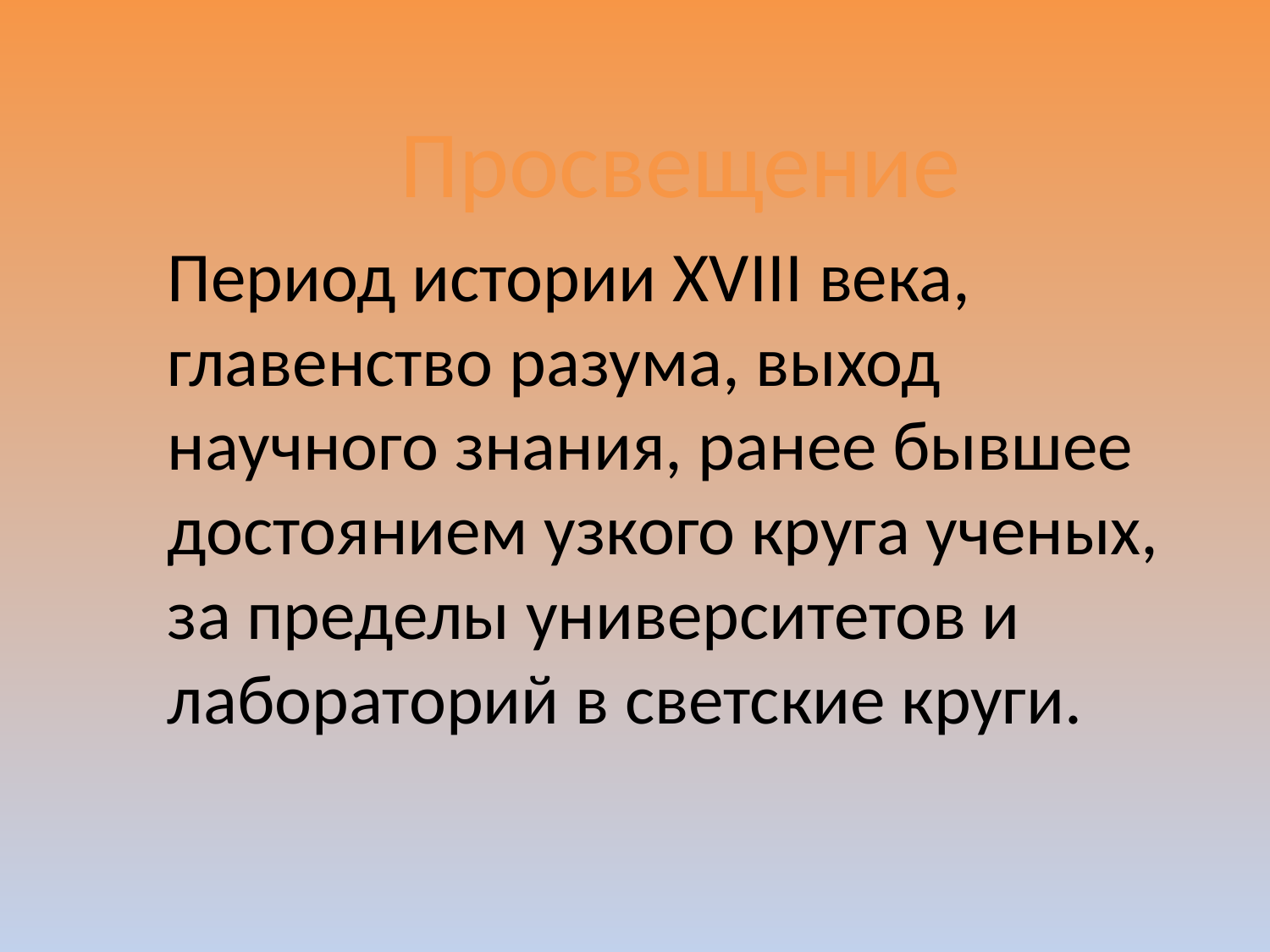

Просвещение
Период истории XVIII века, главенство разума, выход научного знания, ранее бывшее достоянием узкого круга ученых, за пределы университетов и лабораторий в светские круги.